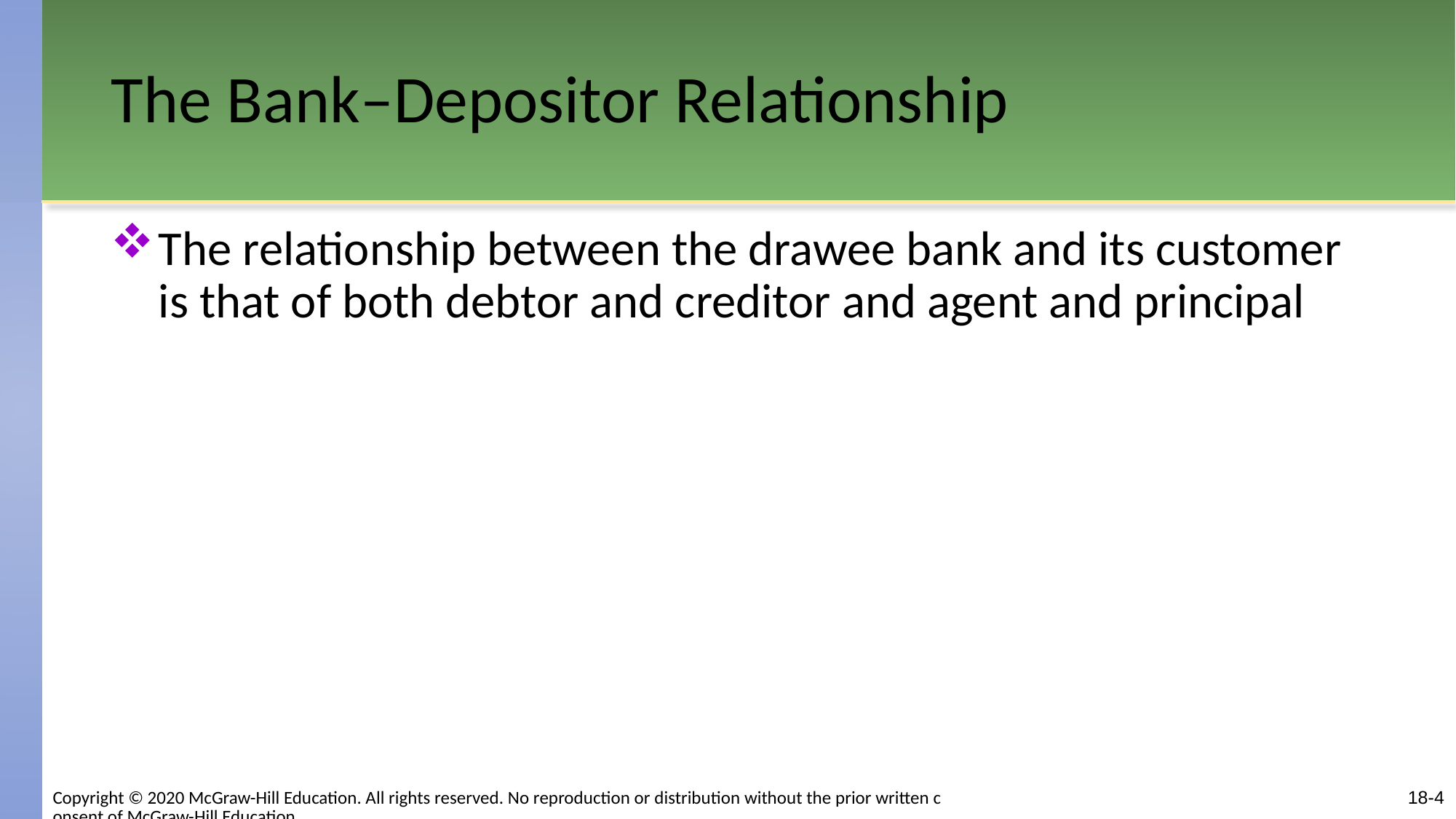

# The Bank–Depositor Relationship
The relationship between the drawee bank and its customer is that of both debtor and creditor and agent and principal
Copyright © 2020 McGraw-Hill Education. All rights reserved. No reproduction or distribution without the prior written consent of McGraw-Hill Education.
18-4